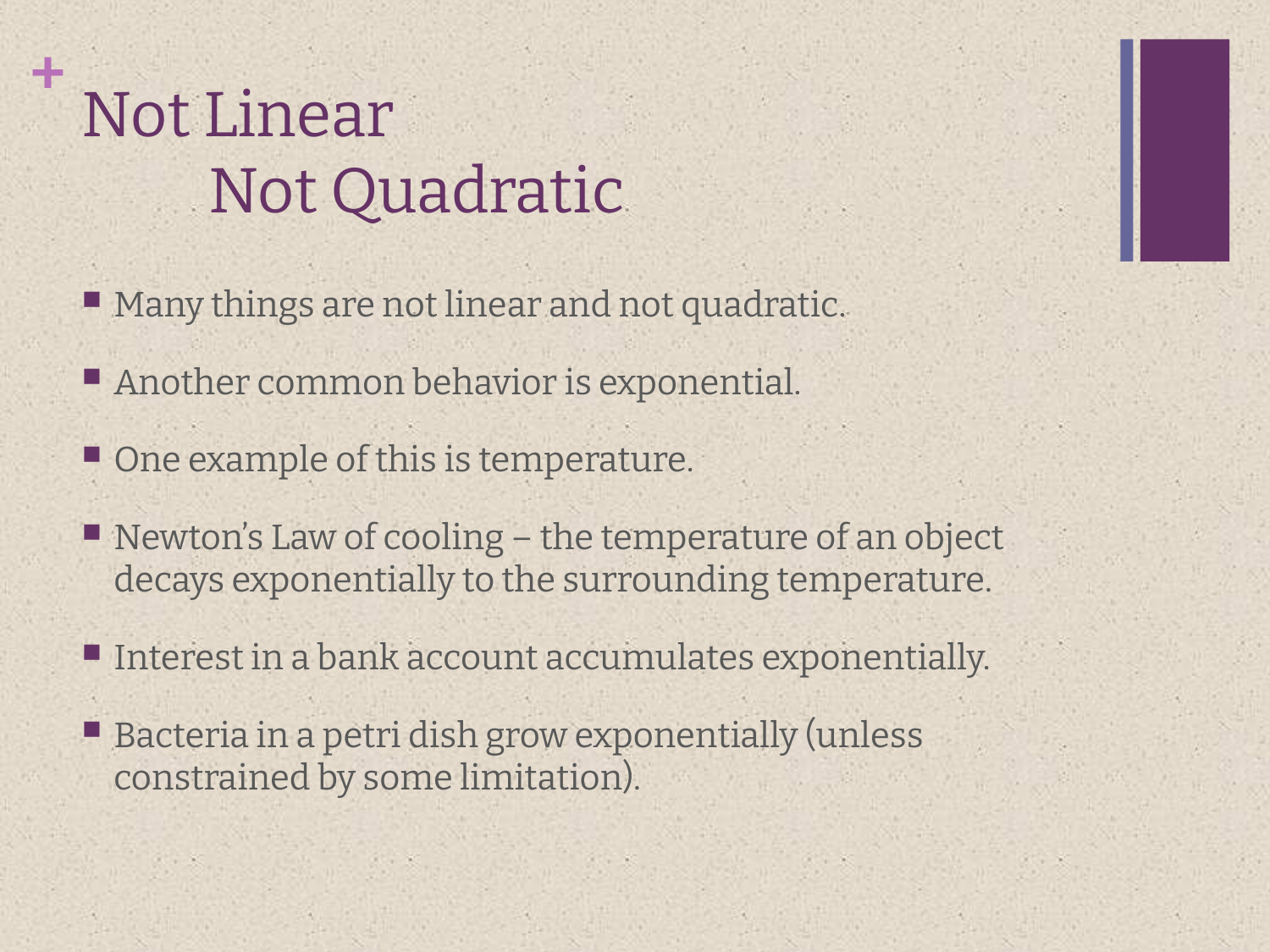

# Not Linear Not Quadratic
Many things are not linear and not quadratic.
Another common behavior is exponential.
One example of this is temperature.
Newton’s Law of cooling – the temperature of an object decays exponentially to the surrounding temperature.
Interest in a bank account accumulates exponentially.
Bacteria in a petri dish grow exponentially (unless constrained by some limitation).